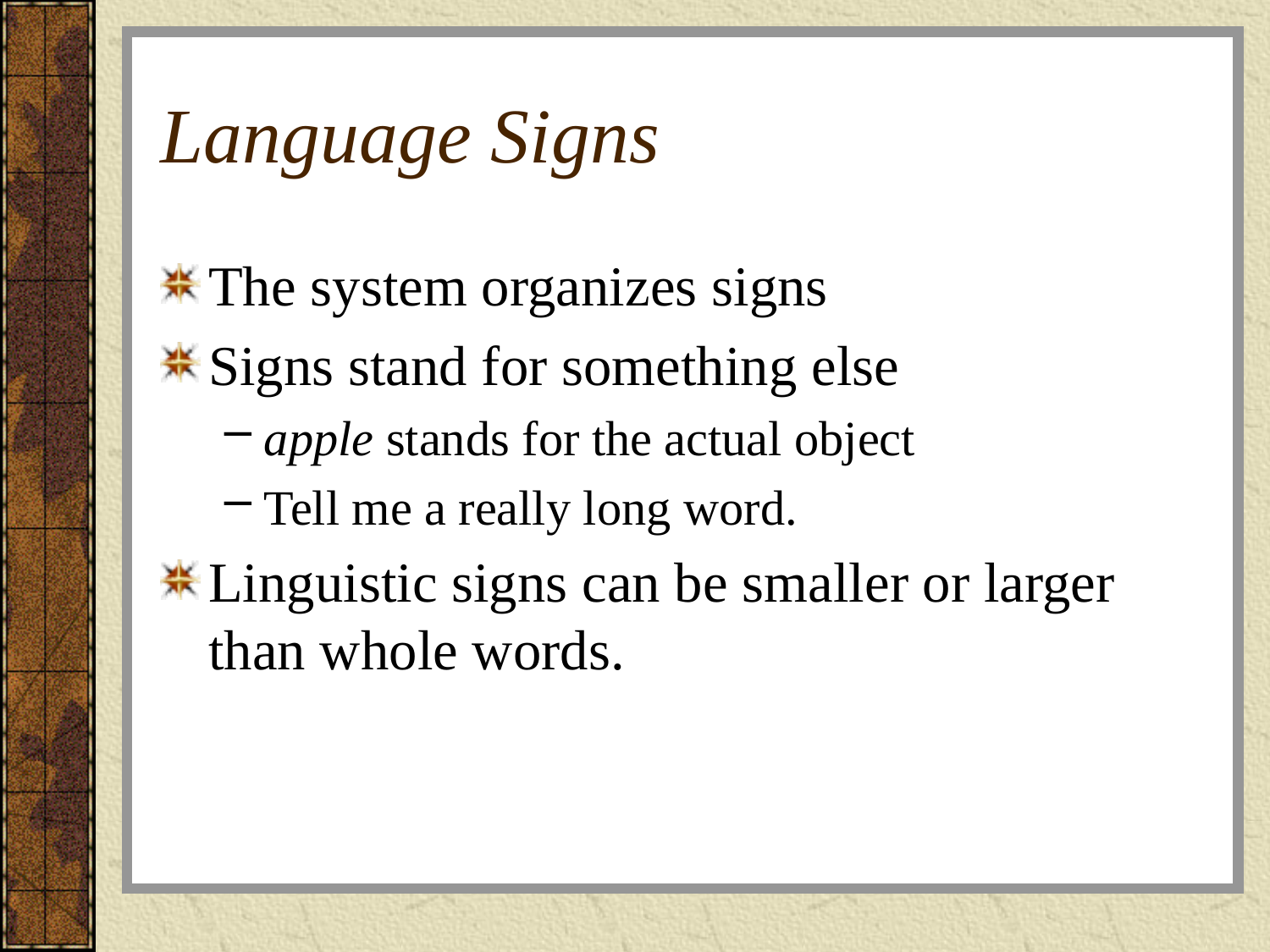

# Language Signs
The system organizes signs
Signs stand for something else
apple stands for the actual object
Tell me a really long word.
Linguistic signs can be smaller or larger than whole words.